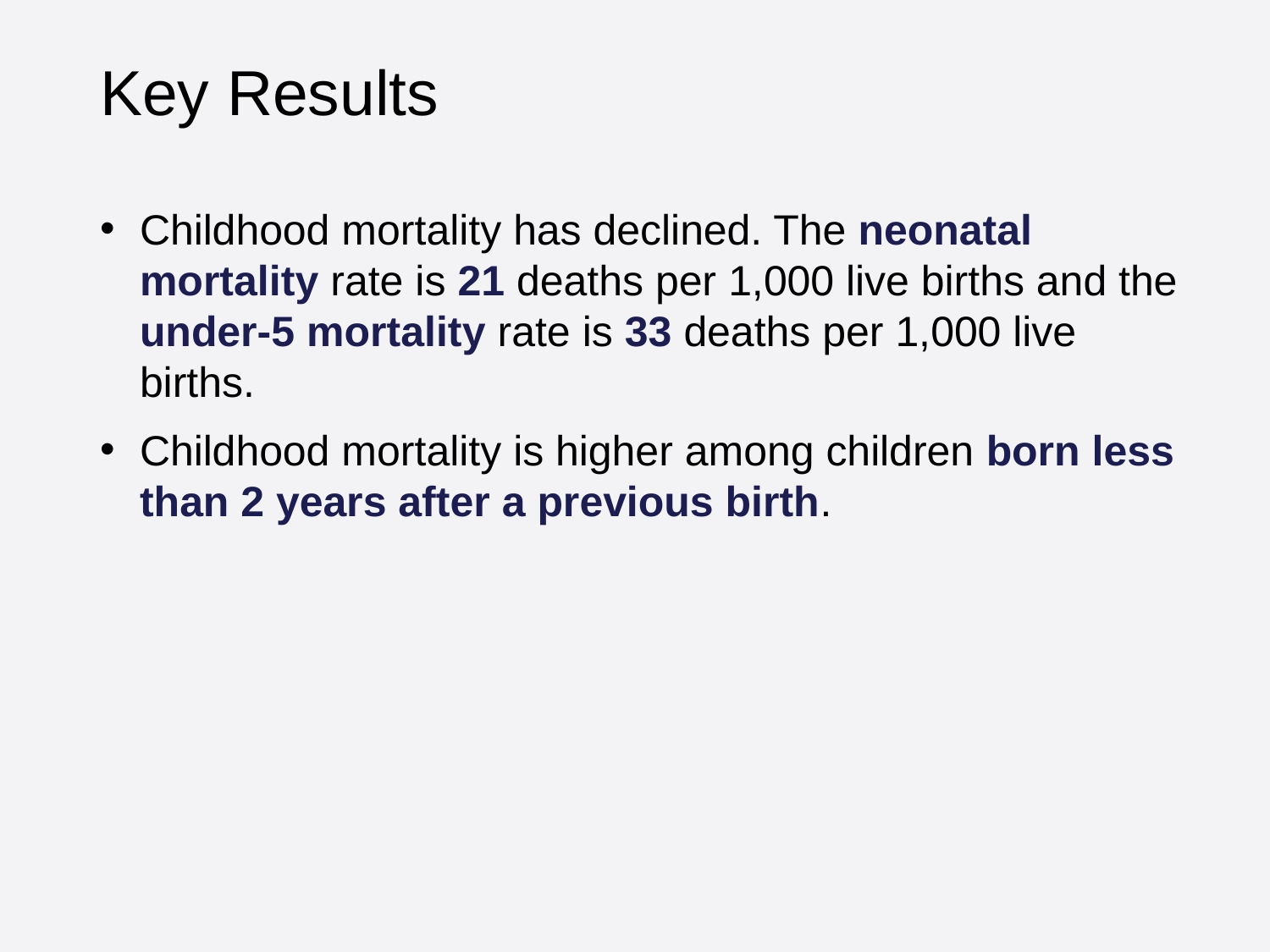

# Key Results
Childhood mortality has declined. The neonatal mortality rate is 21 deaths per 1,000 live births and the under-5 mortality rate is 33 deaths per 1,000 live births.
Childhood mortality is higher among children born less than 2 years after a previous birth.